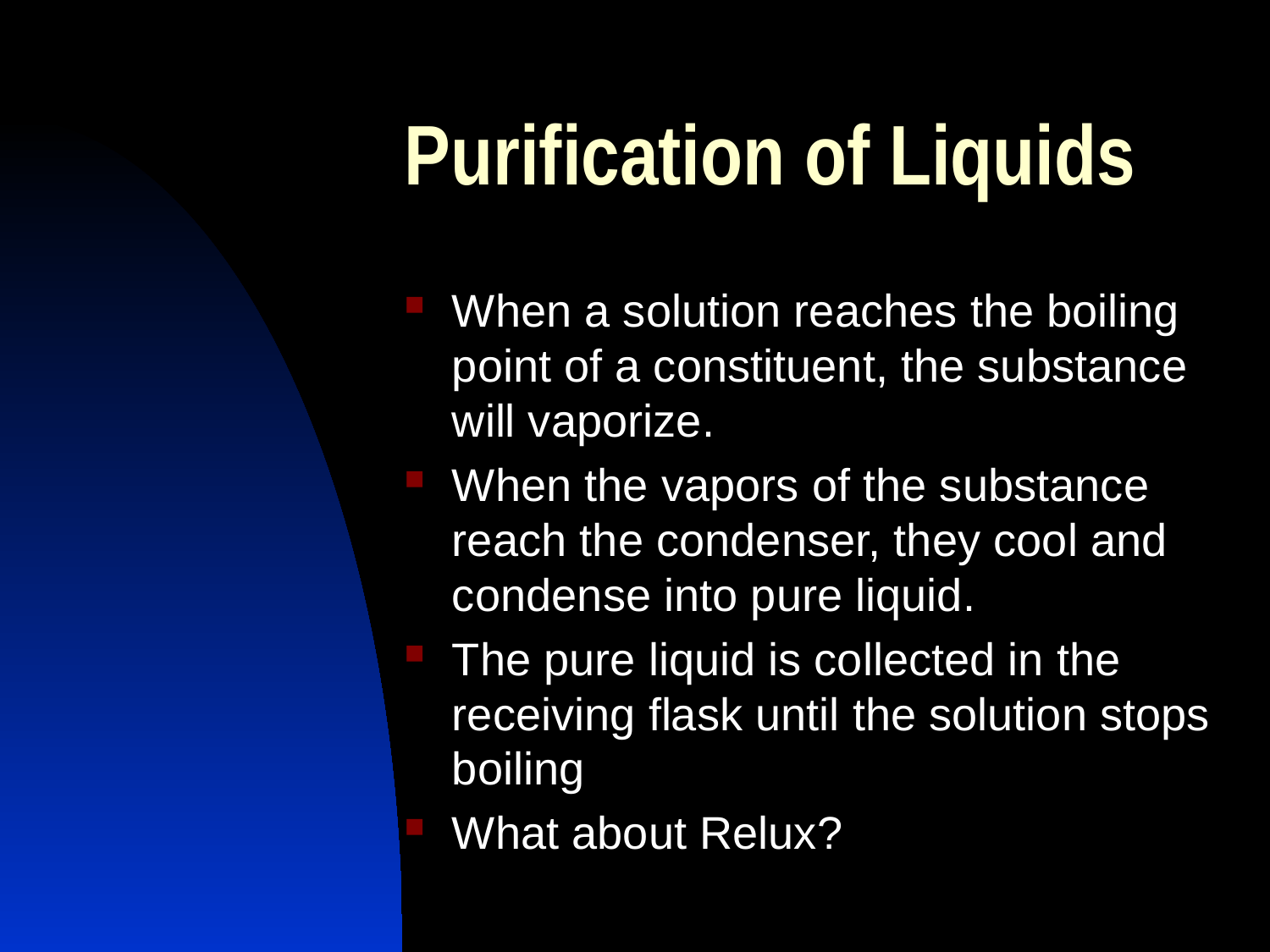

# Purification of Liquids
When a solution reaches the boiling point of a constituent, the substance will vaporize.
When the vapors of the substance reach the condenser, they cool and condense into pure liquid.
The pure liquid is collected in the receiving flask until the solution stops boiling
What about Relux?